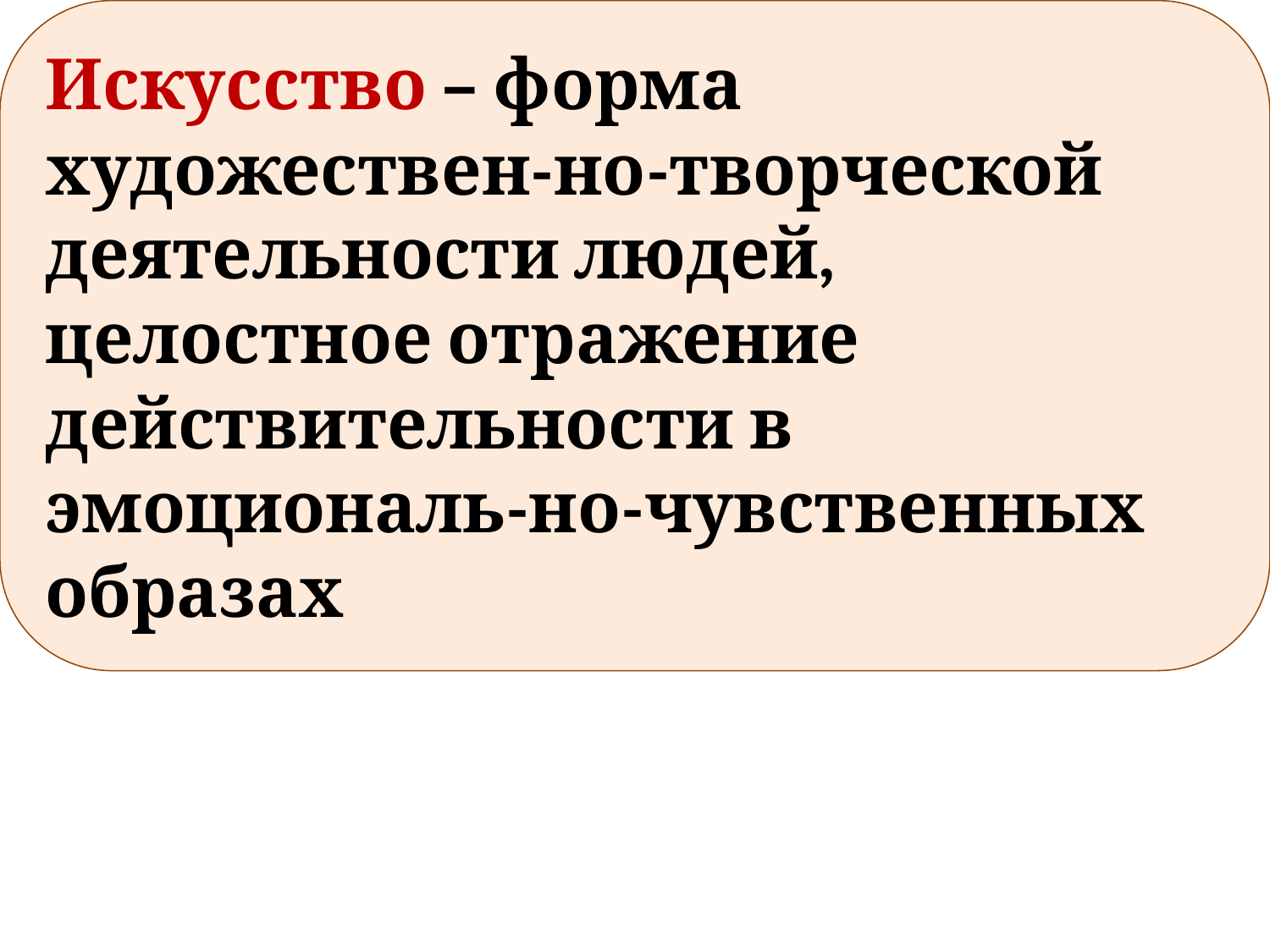

Искусство – форма художествен-но-творческой деятельности людей, целостное отражение
действительности в эмоциональ-но-чувственных образах